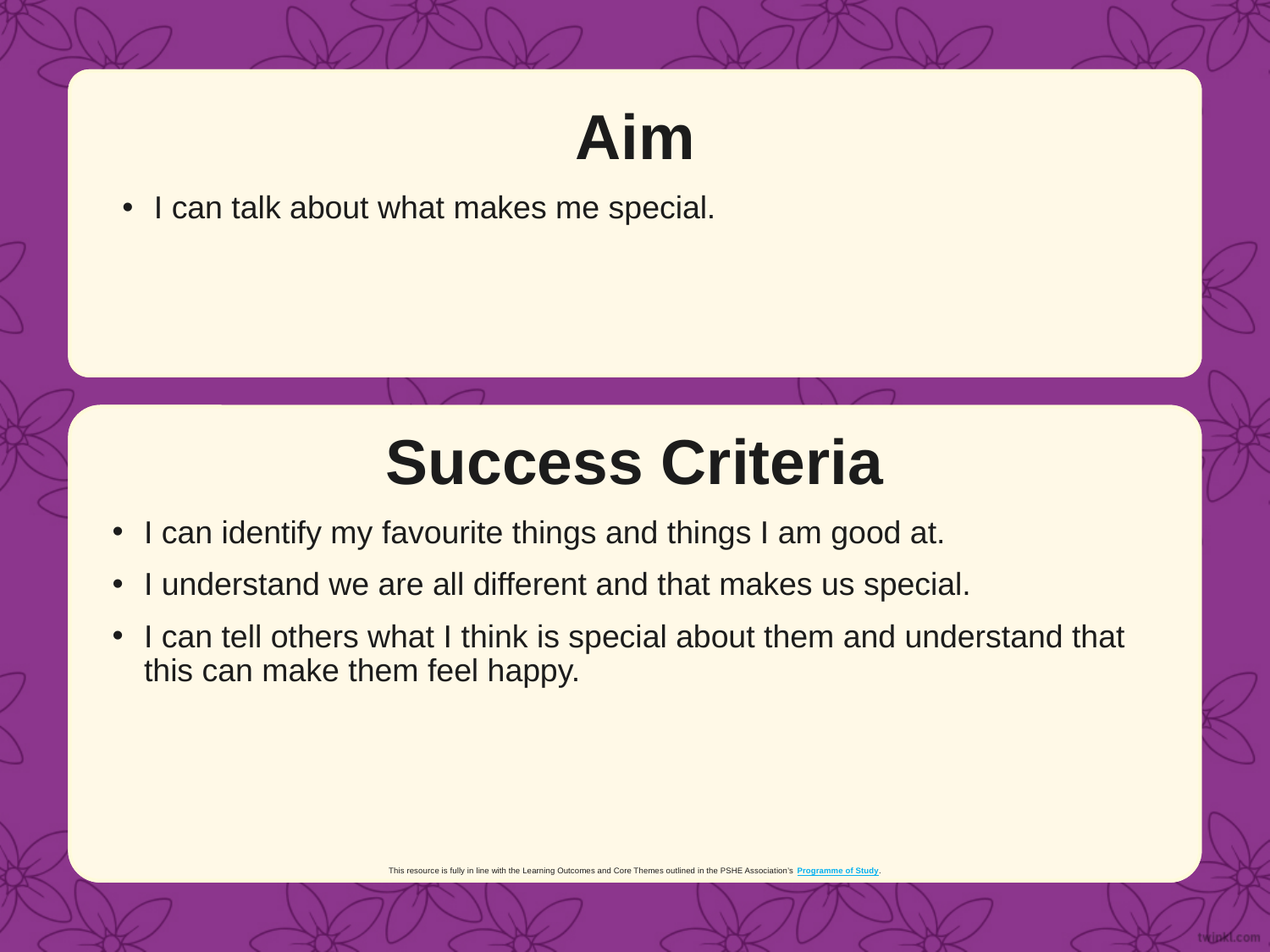

Aim
I can talk about what makes me special.

Success Criteria
I can identify my favourite things and things I am good at.
I understand we are all different and that makes us special.
I can tell others what I think is special about them and understand that this can make them feel happy.
This resource is fully in line with the Learning Outcomes and Core Themes outlined in the PSHE Association’s Programme of Study.